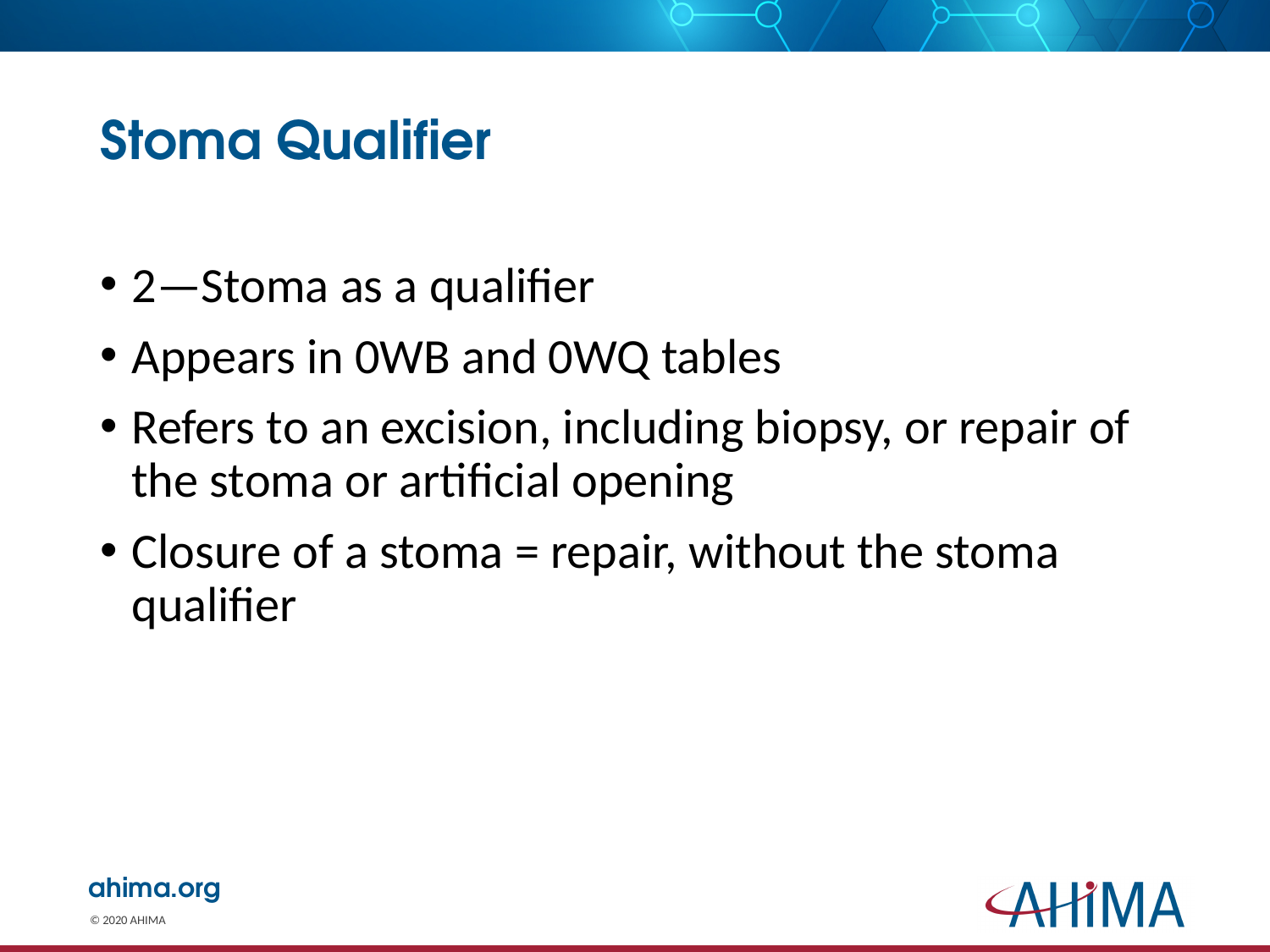

# Stoma Qualifier
2—Stoma as a qualifier
Appears in 0WB and 0WQ tables
Refers to an excision, including biopsy, or repair of the stoma or artificial opening
Closure of a stoma = repair, without the stoma qualifier